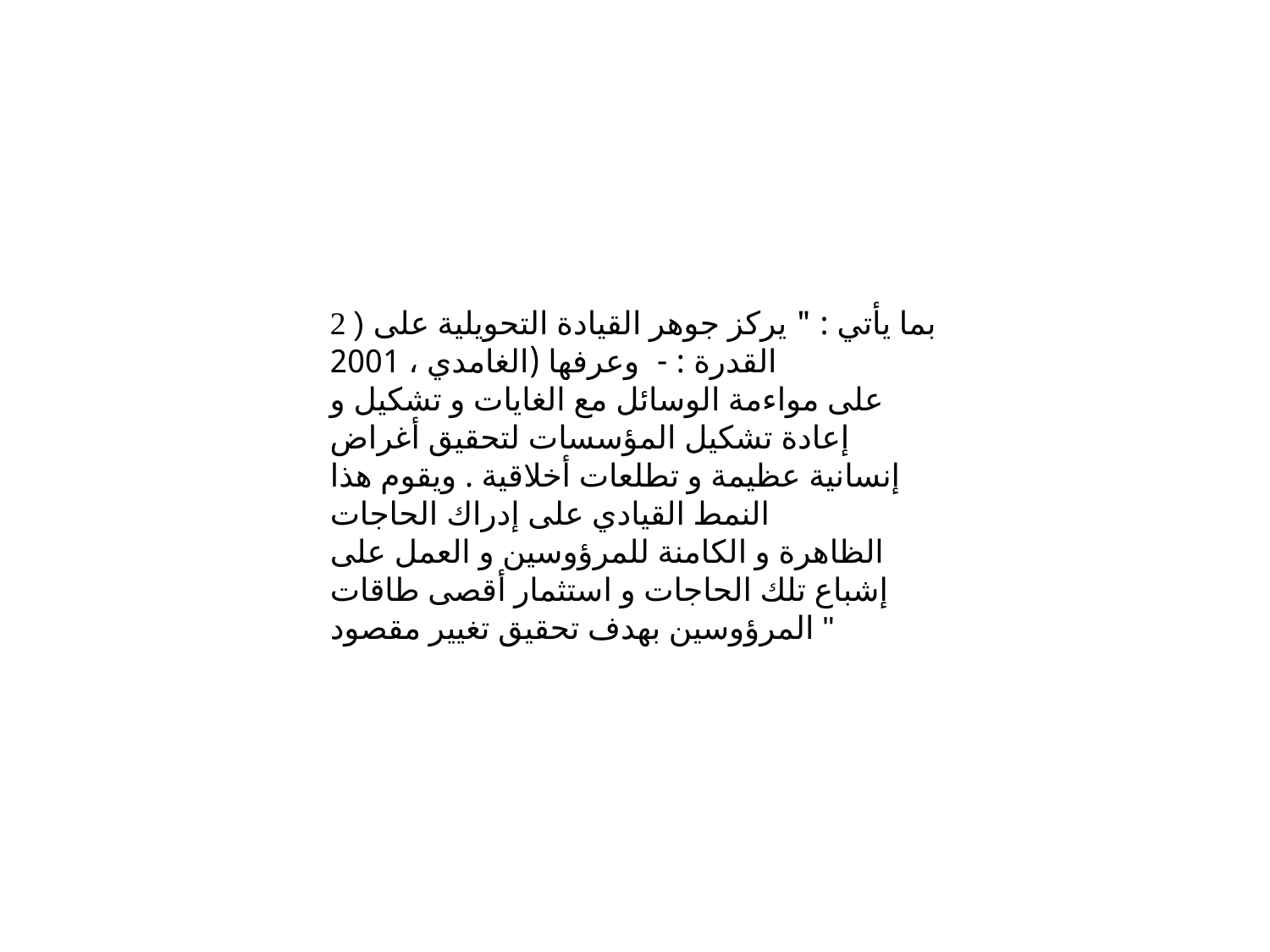

2 ) بما يأتي : " يركز جوهر القيادة التحويلية على القدرة : - وعرفها (الغامدي ، 2001
على مواءمة الوسائل مع الغايات و تشكيل و إعادة تشكيل المؤسسات لتحقيق أغراض
إنسانية عظيمة و تطلعات أخلاقية . ويقوم هذا النمط القيادي على إدراك الحاجات
الظاهرة و الكامنة للمرؤوسين و العمل على إشباع تلك الحاجات و استثمار أقصى طاقات
المرؤوسين بهدف تحقيق تغيير مقصود "